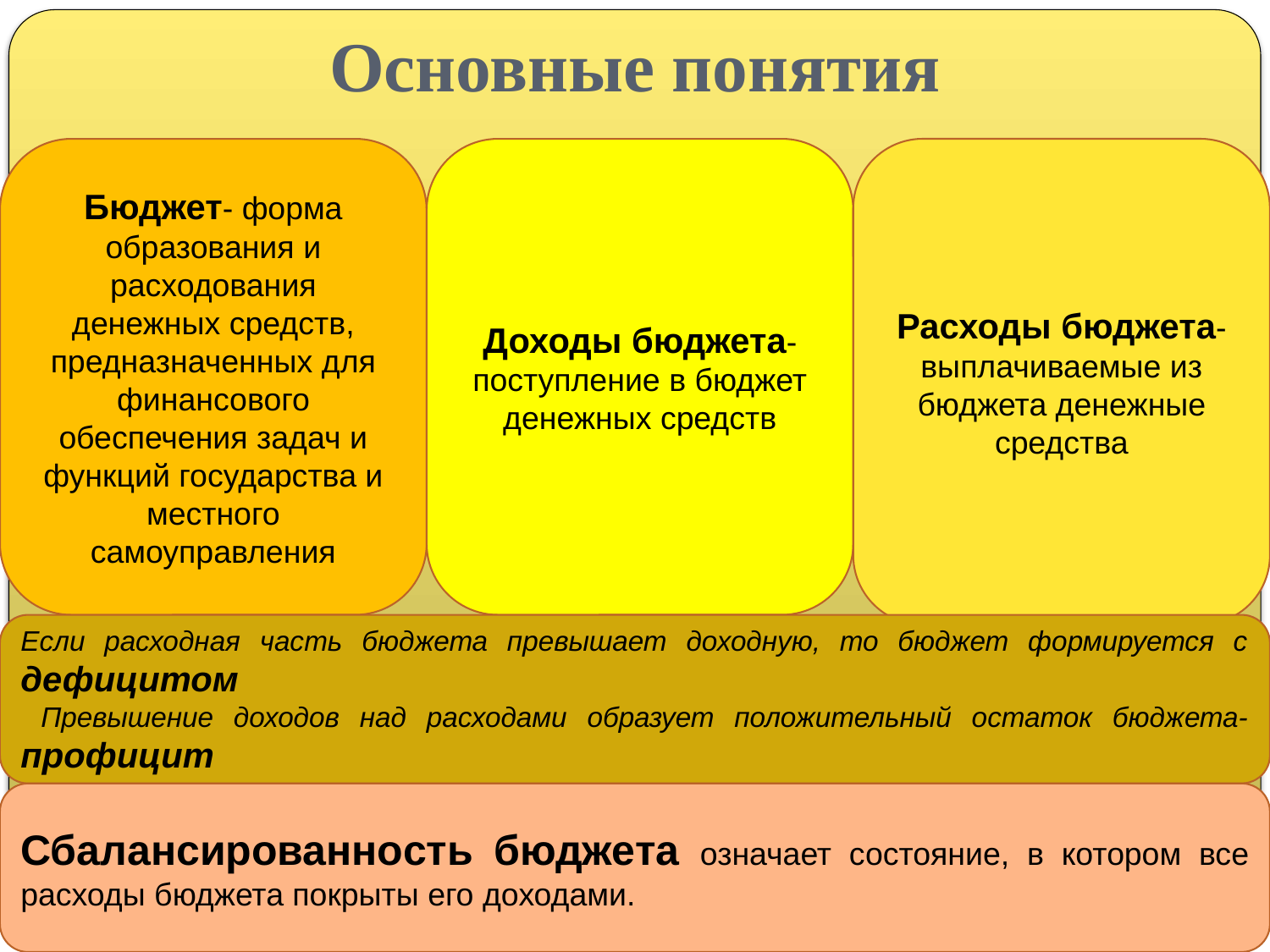

# Основные понятия
Бюджет- форма образования и расходования денежных средств, предназначенных для финансового обеспечения задач и функций государства и местного самоуправления
Доходы бюджета- поступление в бюджет денежных средств
Расходы бюджета- выплачиваемые из бюджета денежные средства
Если расходная часть бюджета превышает доходную, то бюджет формируется с дефицитом
 Превышение доходов над расходами образует положительный остаток бюджета- профицит
Сбалансированность бюджета означает состояние, в котором все расходы бюджета покрыты его доходами.